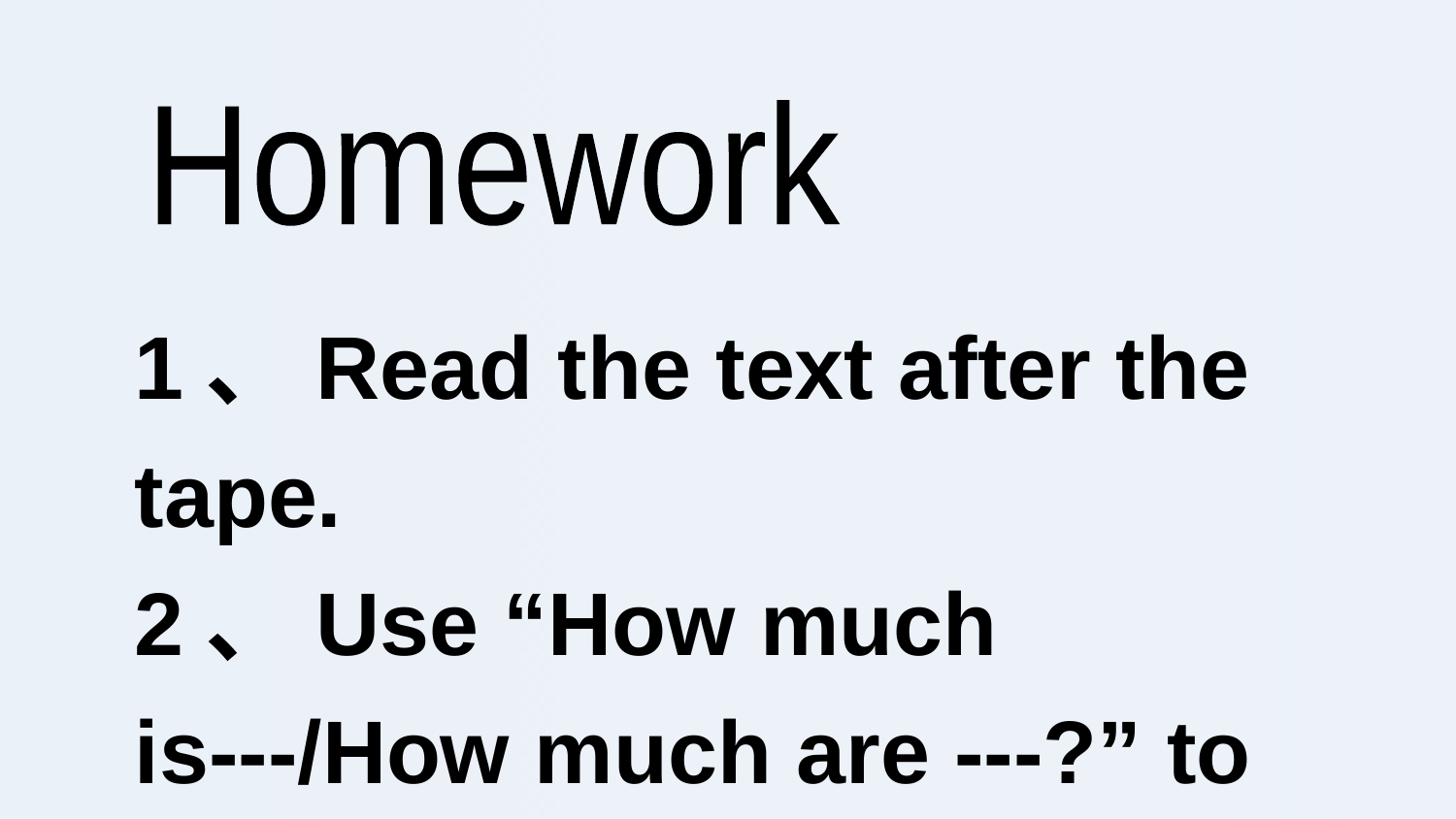

Homework
1、Read the text after the tape.
2、Use “How much is---/How much are ---?” to ask and answer.